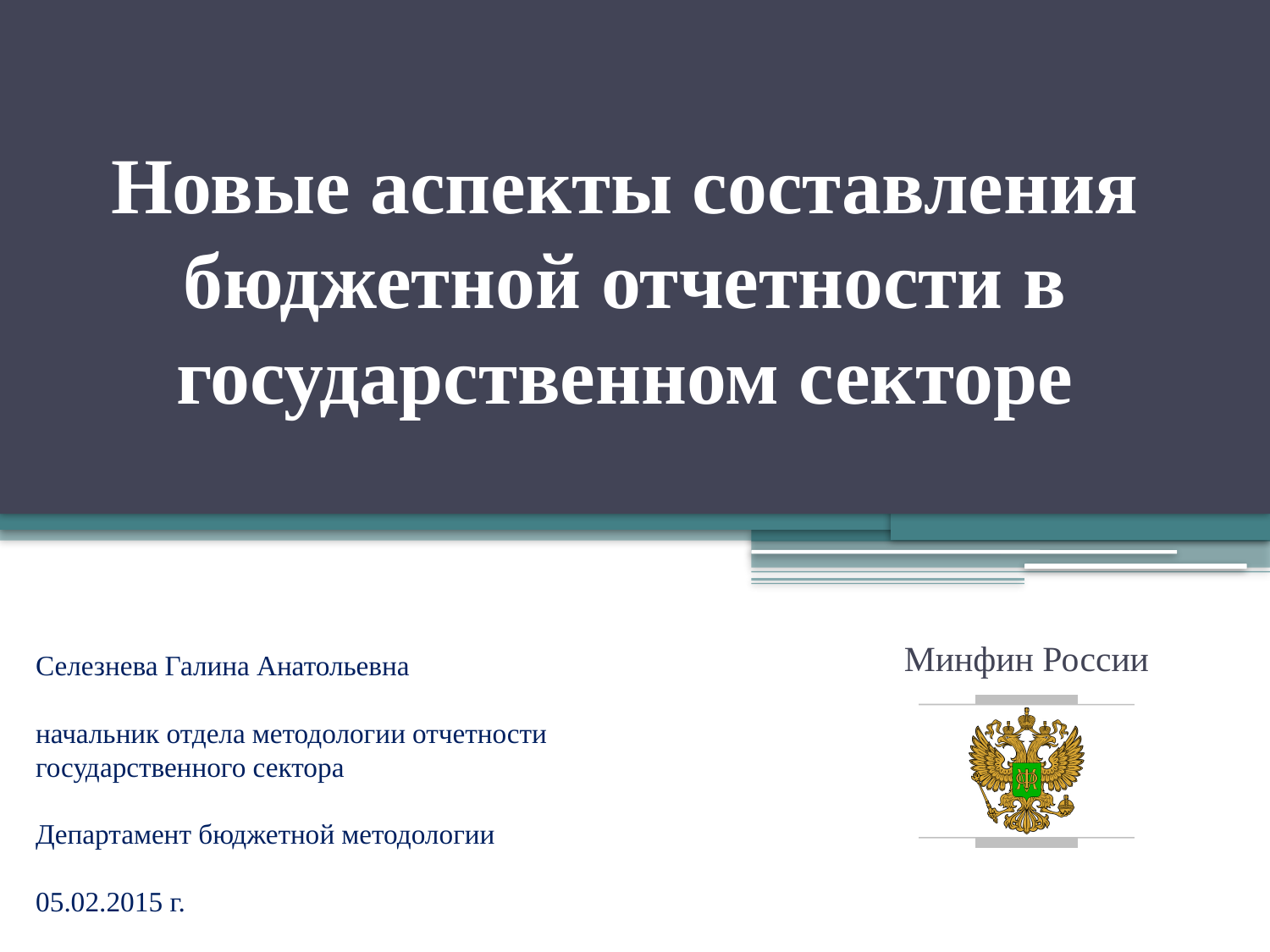

# Новые аспекты составления бюджетной отчетности в государственном секторе

Селезнева Галина Анатольевна
начальник отдела методологии отчетности государственного сектора
Департамент бюджетной методологии
05.02.2015 г.